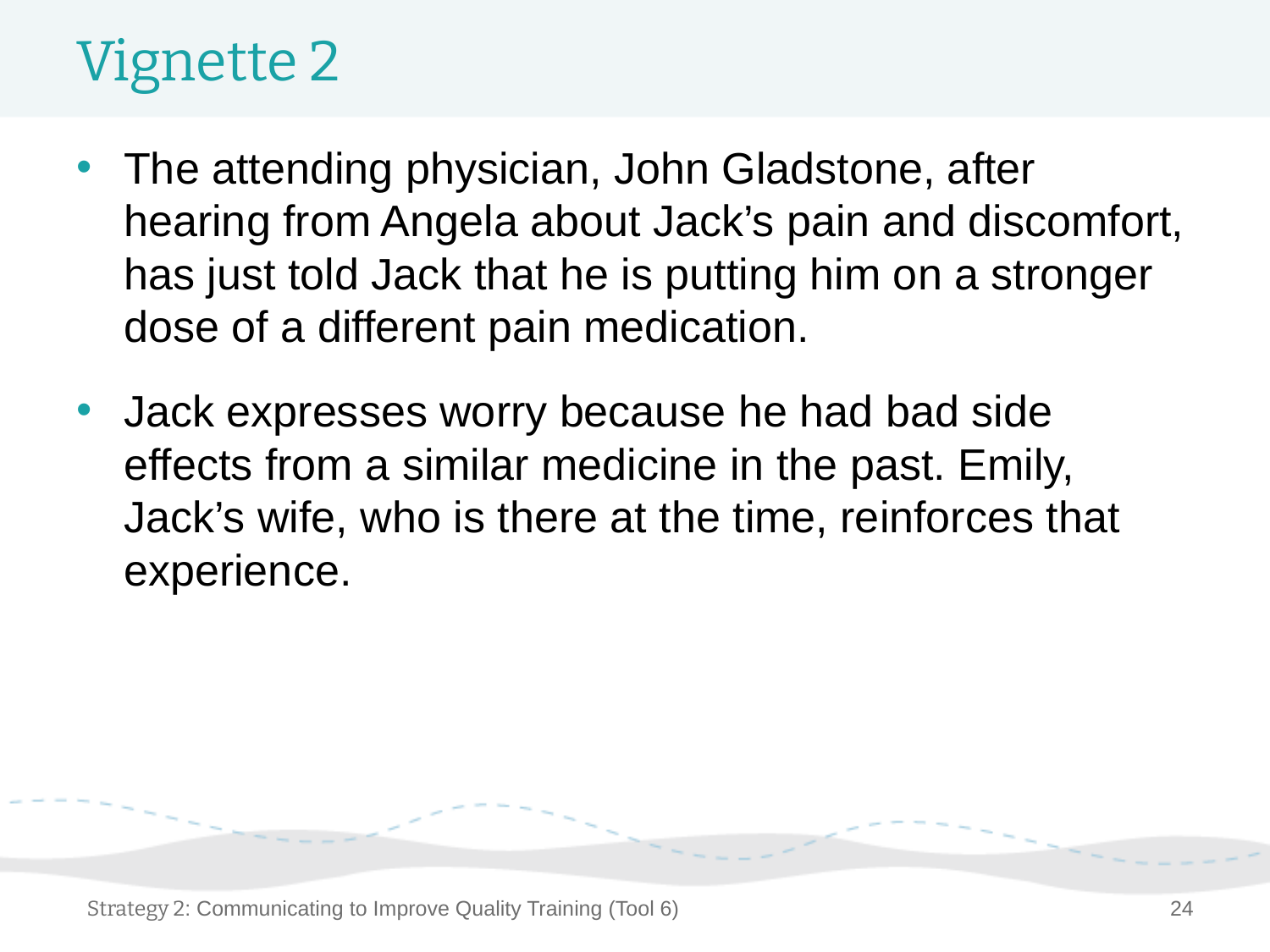

# Vignette 2
The attending physician, John Gladstone, after hearing from Angela about Jack’s pain and discomfort, has just told Jack that he is putting him on a stronger dose of a different pain medication.
Jack expresses worry because he had bad side effects from a similar medicine in the past. Emily, Jack’s wife, who is there at the time, reinforces that experience.
Strategy 2: Communicating to Improve Quality Training (Tool 6)
24